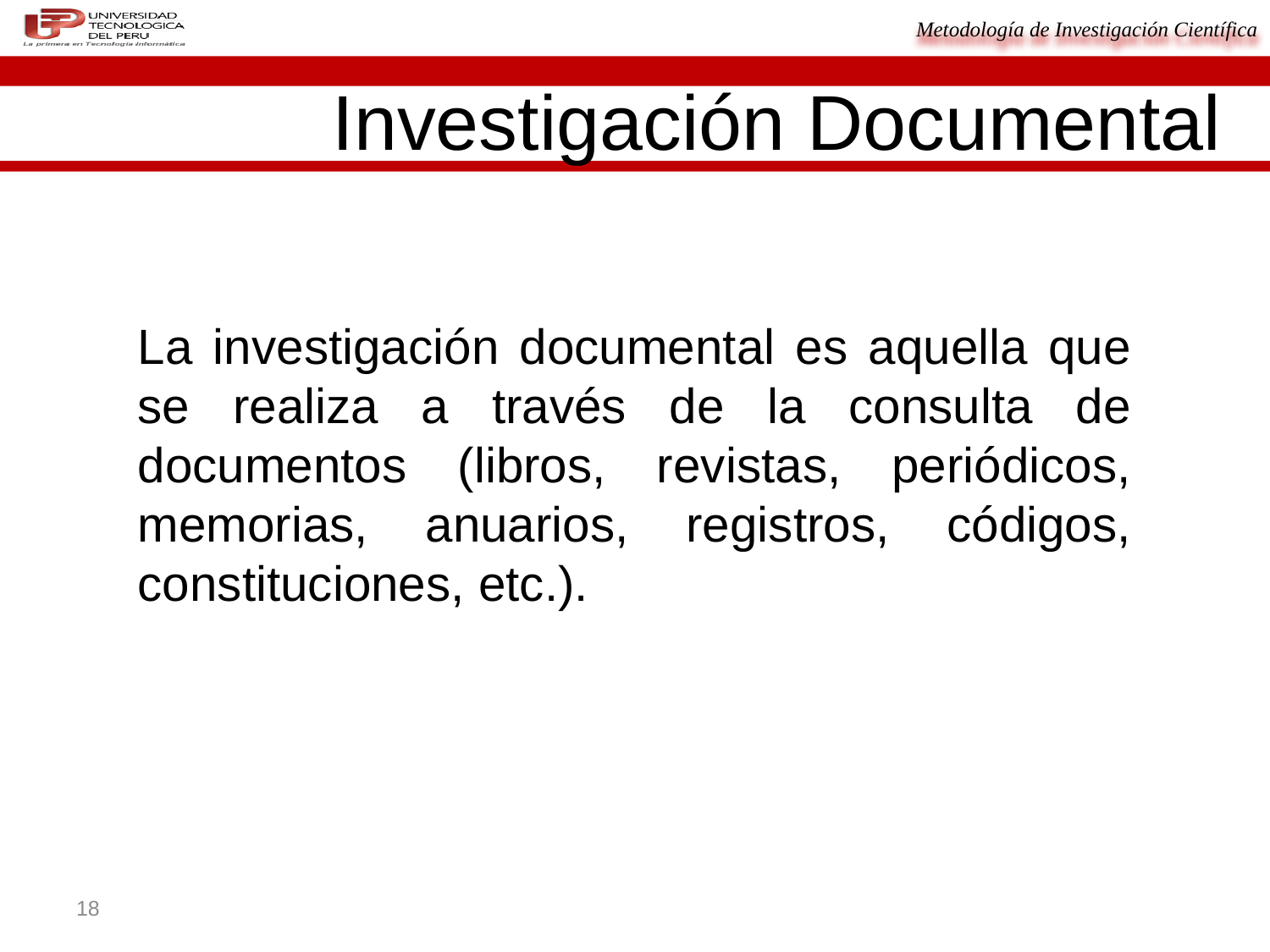

Investigación Documental

La investigación documental es aquella que se realiza a través de la consulta de documentos (libros, revistas, periódicos, memorias, anuarios, registros, códigos, constituciones, etc.).
18